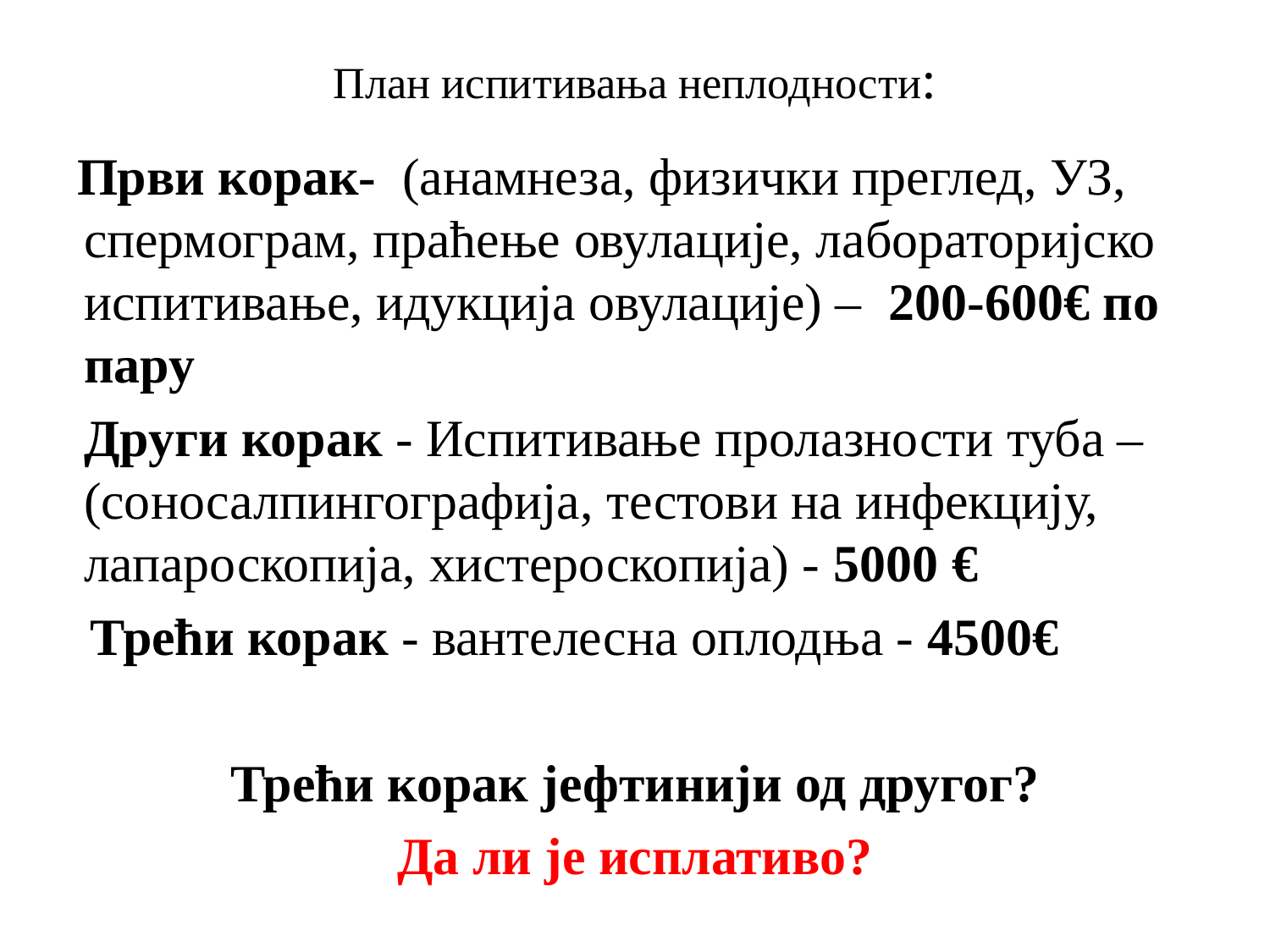

# План испитивања неплодности:
   Први корак-  (анамнеза, физички преглед, УЗ, спермограм, праћење овулације, лабораторијско испитивање, идукција овулације) –  200-600€ по пару
	Други корак - Испитивање пролазности туба – (соносалпингографија, тестови на инфекцију, лапароскопија, хистероскопија) - 5000 €
    Трећи корак - вантелесна оплодња - 4500€

Трећи корак јефтинији од другог?
Да ли је исплативо?